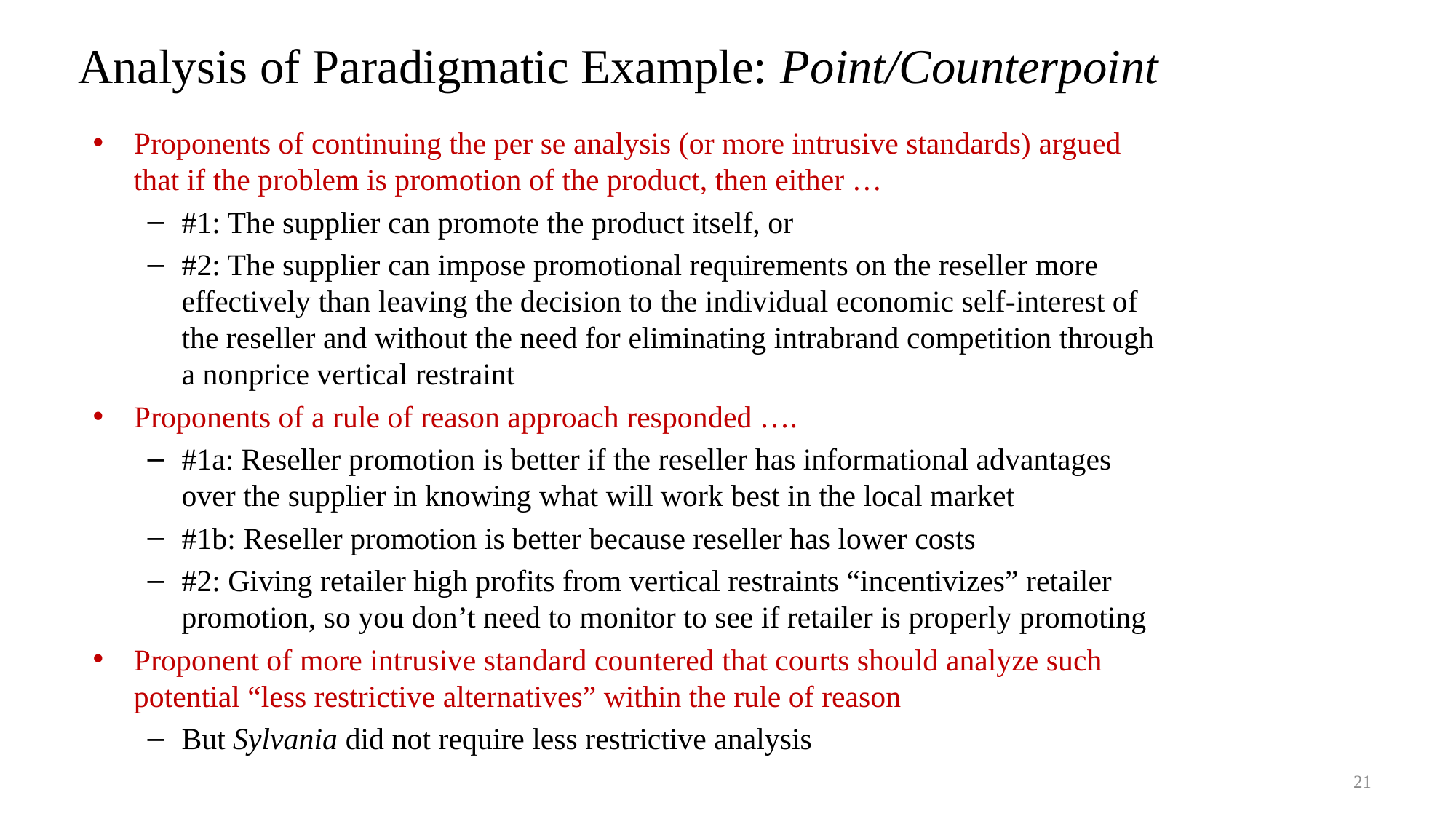

# Analysis of Paradigmatic Example: Point/Counterpoint
Proponents of continuing the per se analysis (or more intrusive standards) argued that if the problem is promotion of the product, then either …
#1: The supplier can promote the product itself, or
#2: The supplier can impose promotional requirements on the reseller more effectively than leaving the decision to the individual economic self-interest of the reseller and without the need for eliminating intrabrand competition through a nonprice vertical restraint
Proponents of a rule of reason approach responded ….
#1a: Reseller promotion is better if the reseller has informational advantages over the supplier in knowing what will work best in the local market
#1b: Reseller promotion is better because reseller has lower costs
#2: Giving retailer high profits from vertical restraints “incentivizes” retailer promotion, so you don’t need to monitor to see if retailer is properly promoting
Proponent of more intrusive standard countered that courts should analyze such potential “less restrictive alternatives” within the rule of reason
But Sylvania did not require less restrictive analysis
21